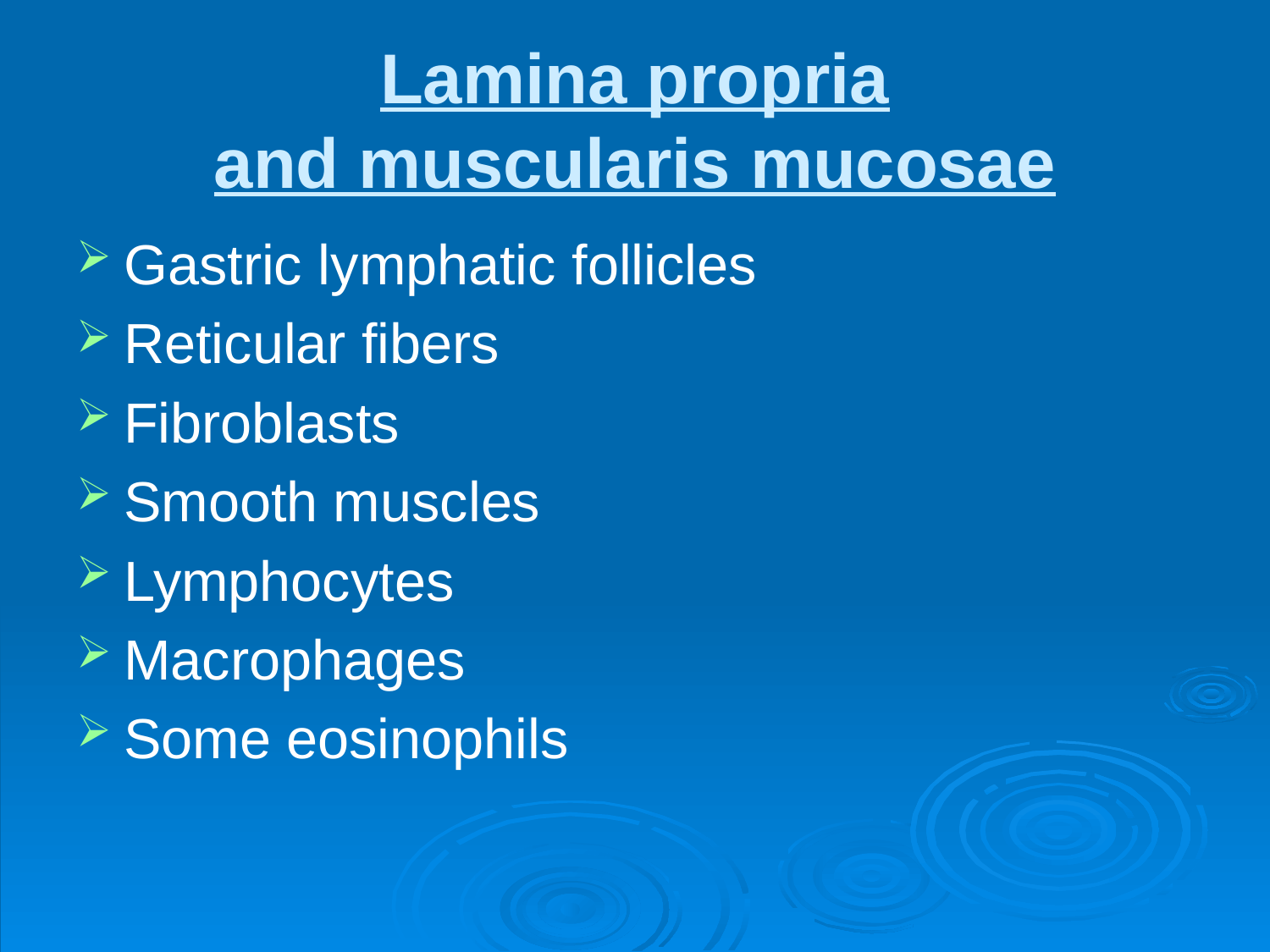

# Lamina propria and muscularis mucosae
Gastric lymphatic follicles
Reticular fibers
Fibroblasts
Smooth muscles
Lymphocytes
Macrophages
Some eosinophils